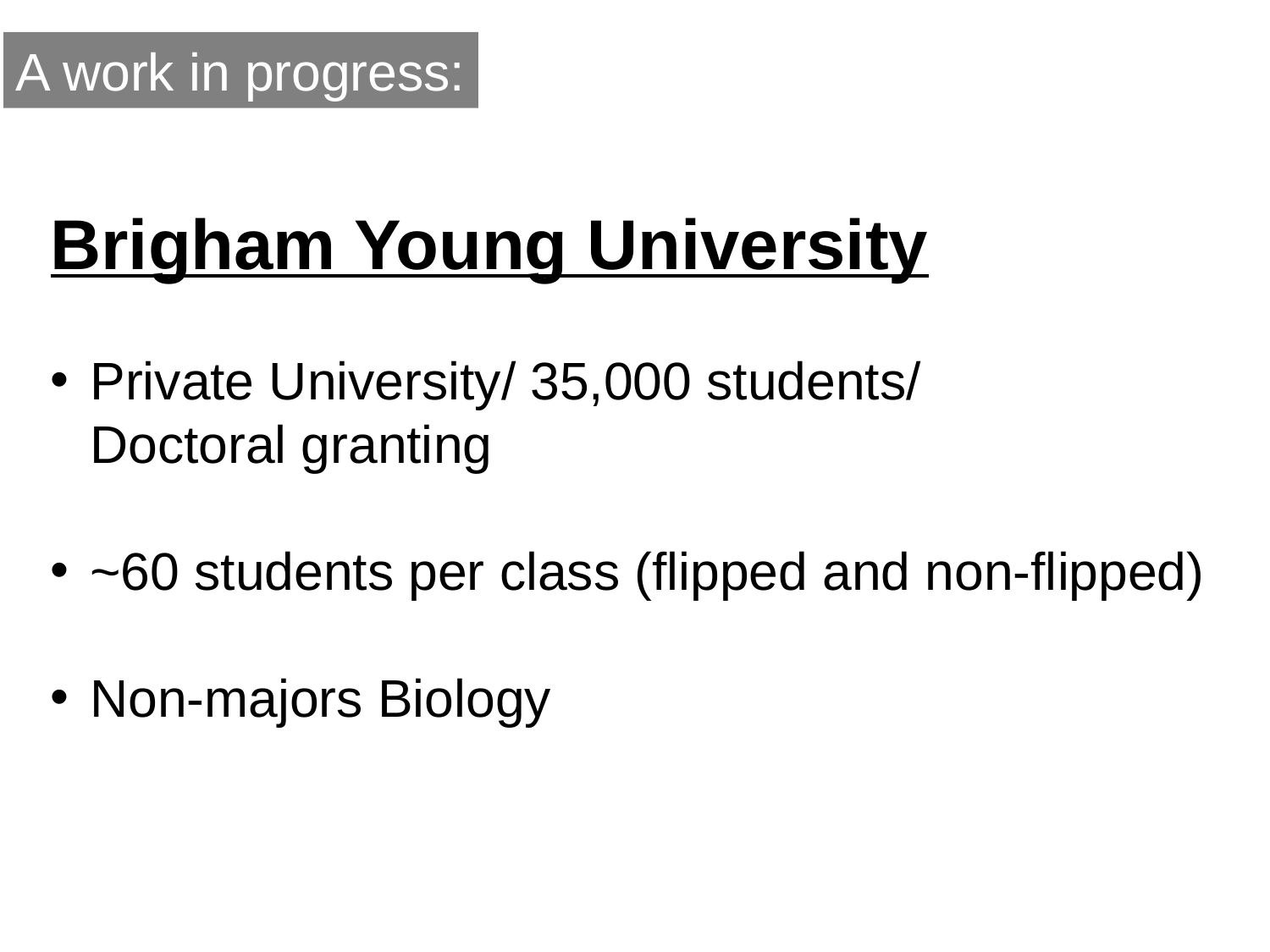

A work in progress:
Brigham Young University

Private University/ 35,000 students/
Doctoral granting
~60 students per class (flipped and non-flipped)

Non-majors Biology